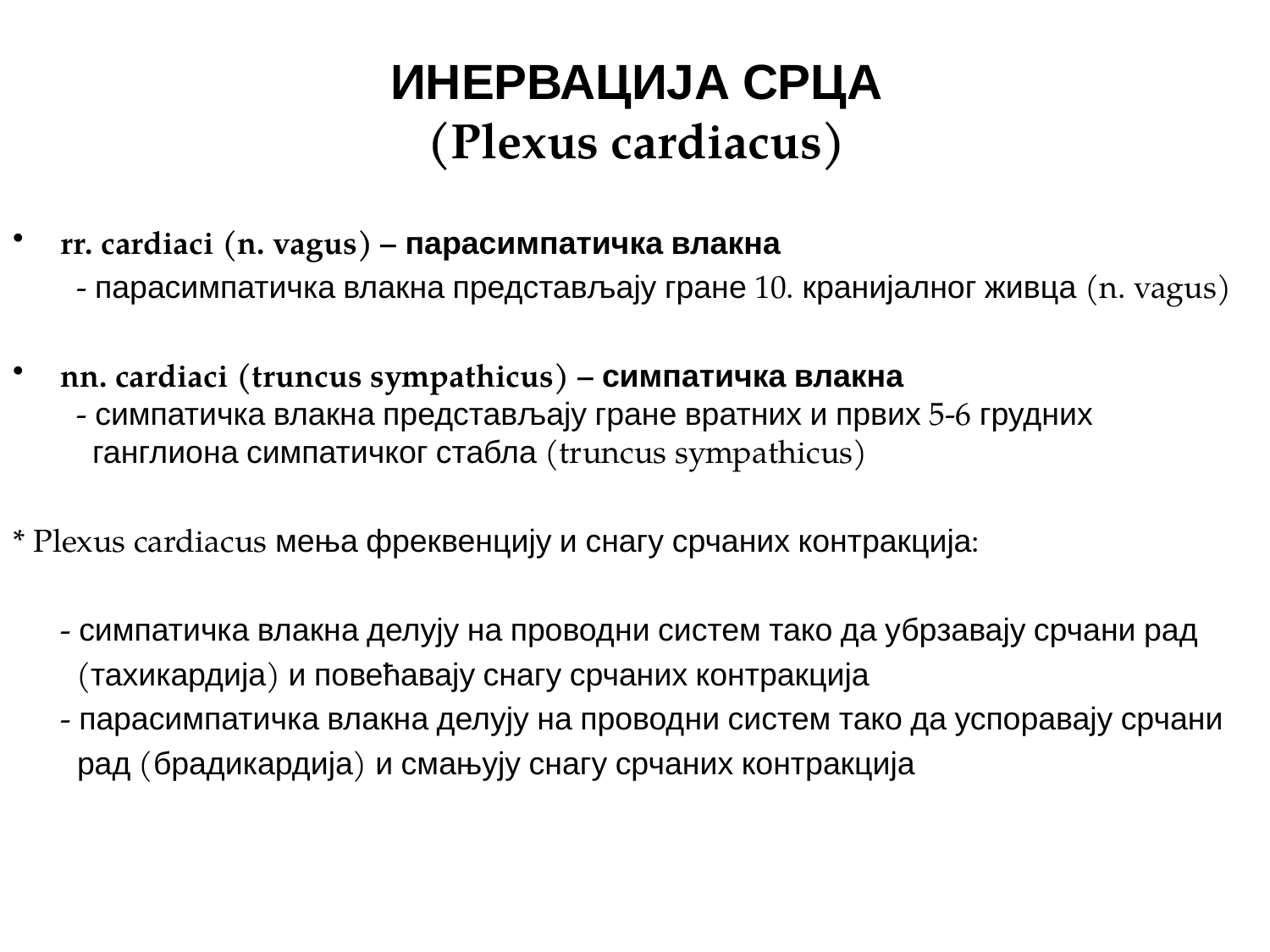

ИНЕРВАЦИЈА СРЦА
(Plexus cardiacus)
rr. cardiaci (n. vagus) – парасимпатичка влакна
	  - парасимпатичка влакна представљају гране 10. кранијалног живца (n. vagus)

nn. cardiaci (truncus sympathicus) – симпатичка влакна
  - симпатичка влакна представљају гране вратних и првих 5-6 грудних
    ганглиона симпатичког стабла (truncus sympathicus)

* Plexus cardiacus мења фреквенцију и снагу срчаних контракција:

	- симпатичка влакна делују на проводни систем тако да убрзавају срчани рад
	  (тахикардија) и повећавају снагу срчаних контракција
	- парасимпатичка влакна делују на проводни систем тако да успоравају срчани
        рад (брадикардија) и смањују снагу срчаних контракција